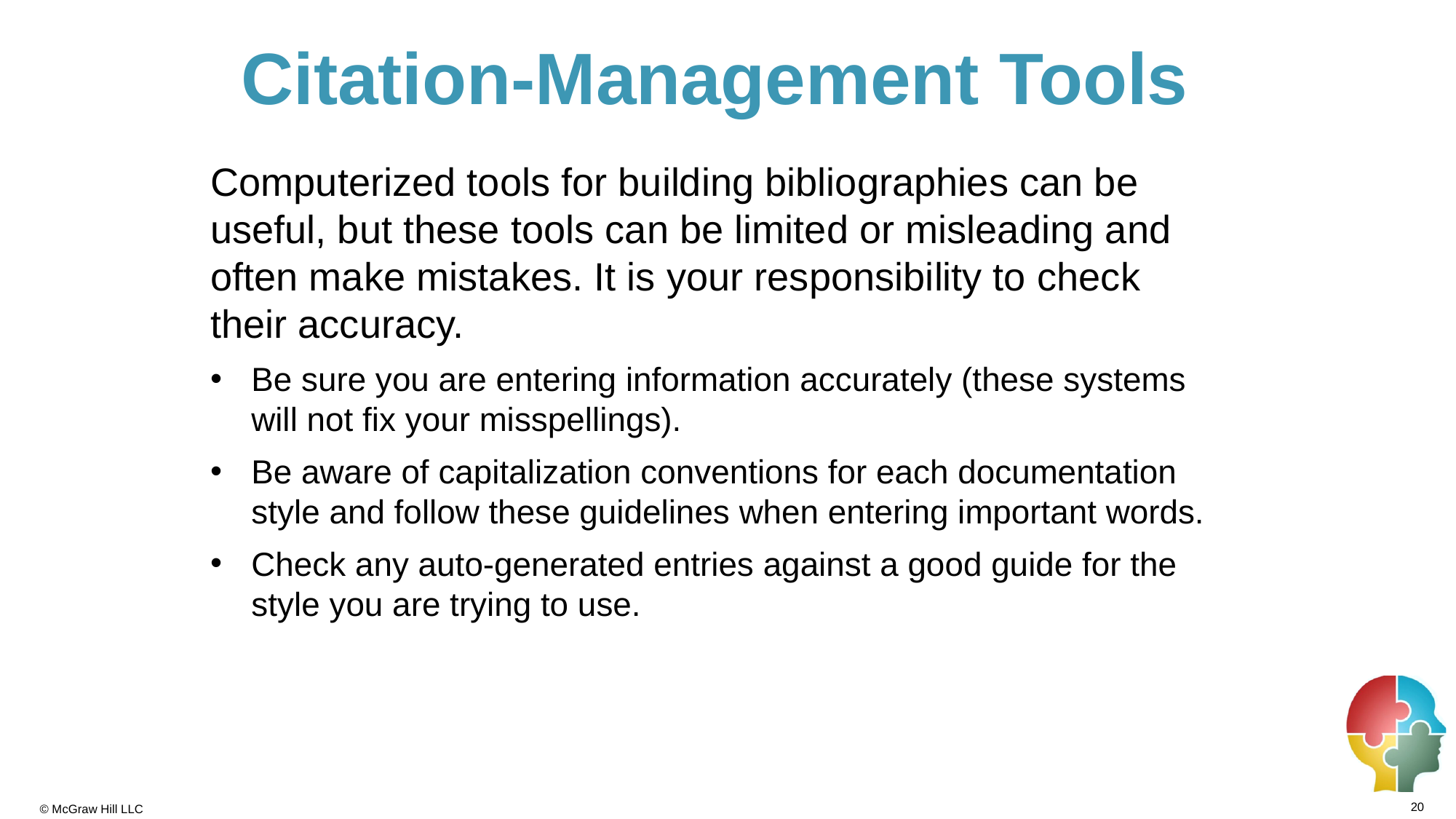

# Citation-Management Tools
Computerized tools for building bibliographies can be useful, but these tools can be limited or misleading and often make mistakes. It is your responsibility to check their accuracy.
Be sure you are entering information accurately (these systems will not fix your misspellings).
Be aware of capitalization conventions for each documentation style and follow these guidelines when entering important words.
Check any auto-generated entries against a good guide for the style you are trying to use.
20